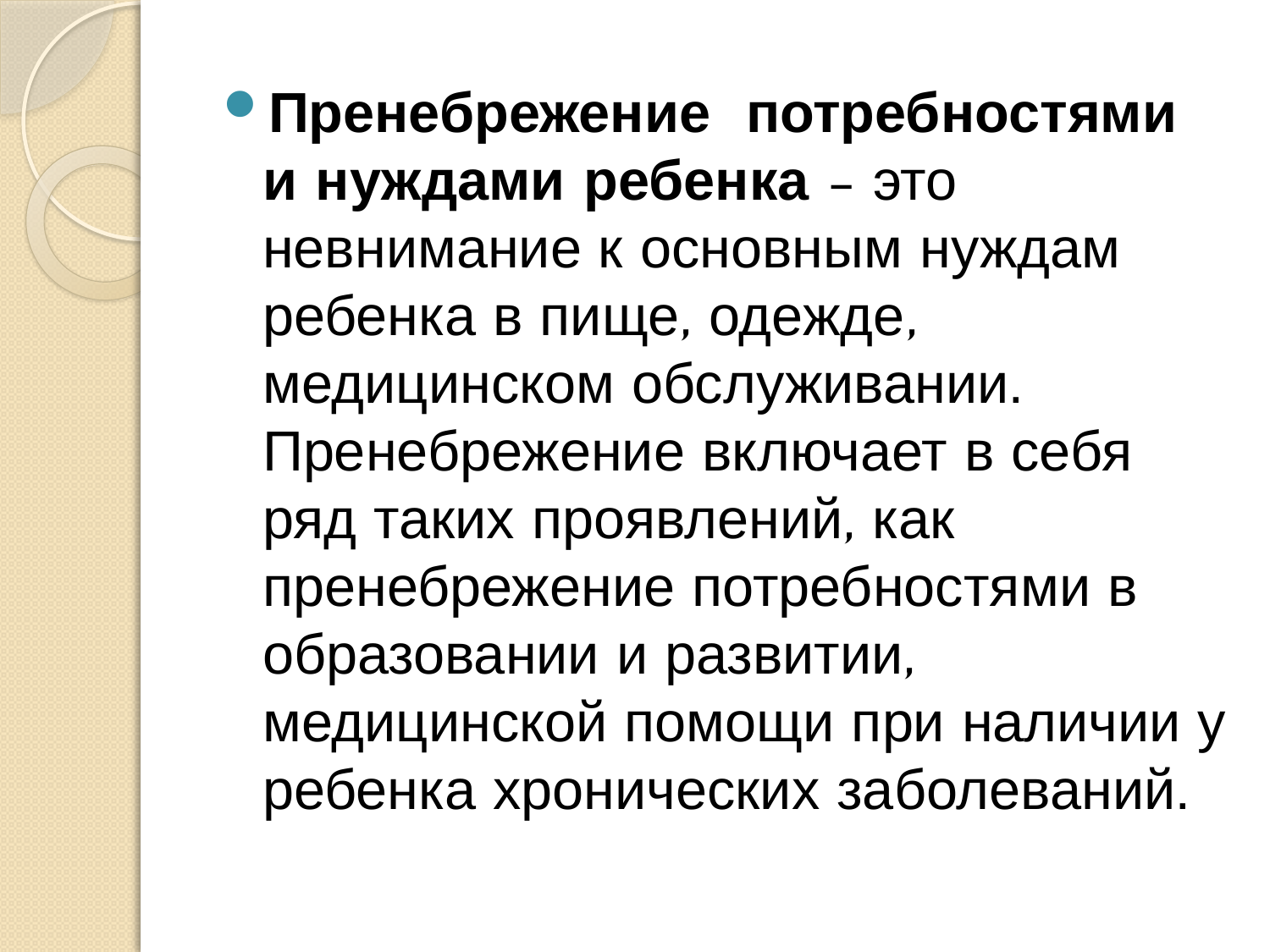

Пренебрежение  потребностями и нуждами ребенка – это невнимание к основным нуждам ребенка в пище, одежде, медицинском обслуживании. Пренебрежение включает в себя ряд таких проявлений, как пренебрежение потребностями в образовании и развитии, медицинской помощи при наличии у ребенка хронических заболеваний.